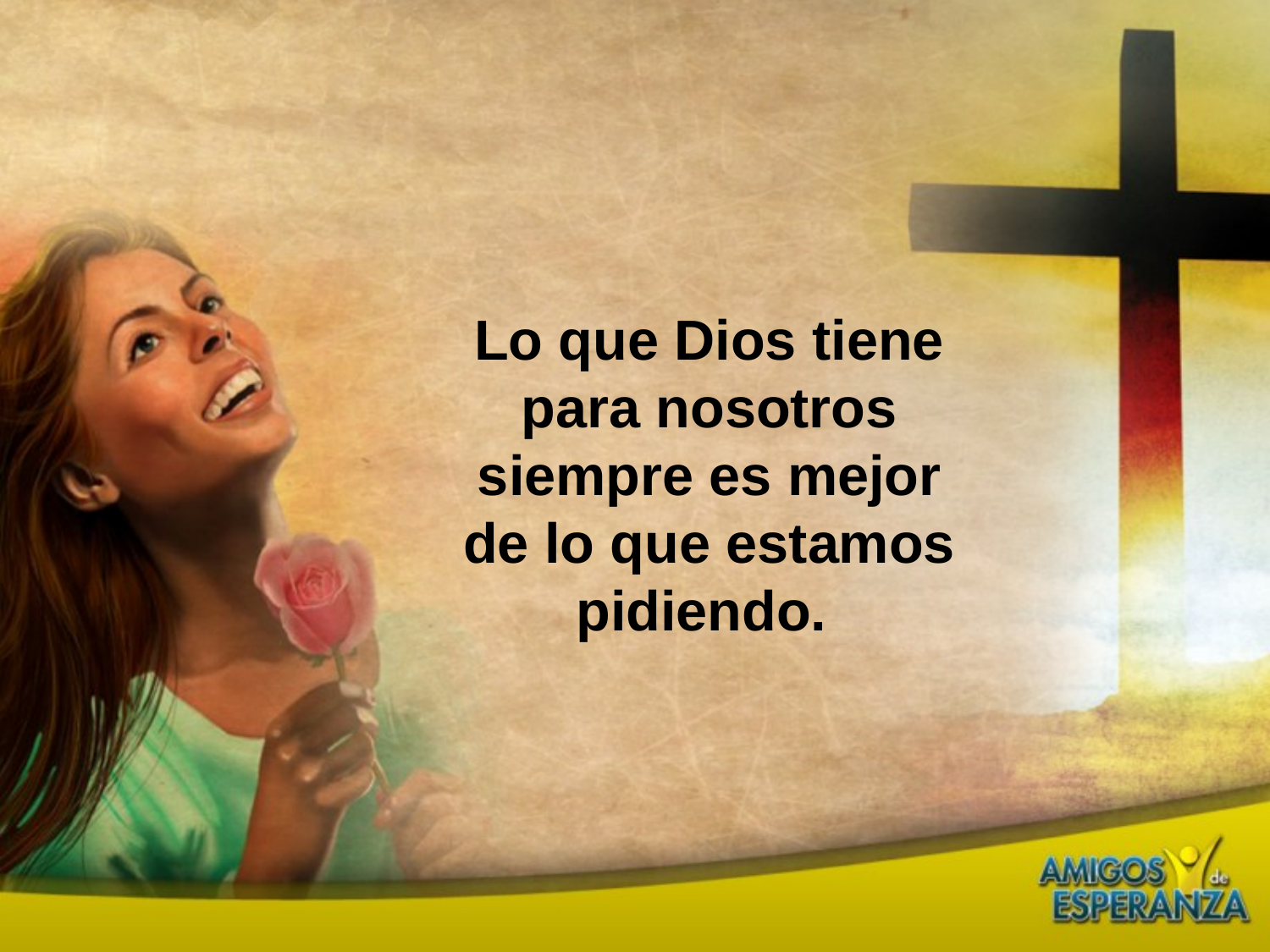

Lo que Dios tiene para nosotros siempre es mejor de lo que estamos pidiendo.